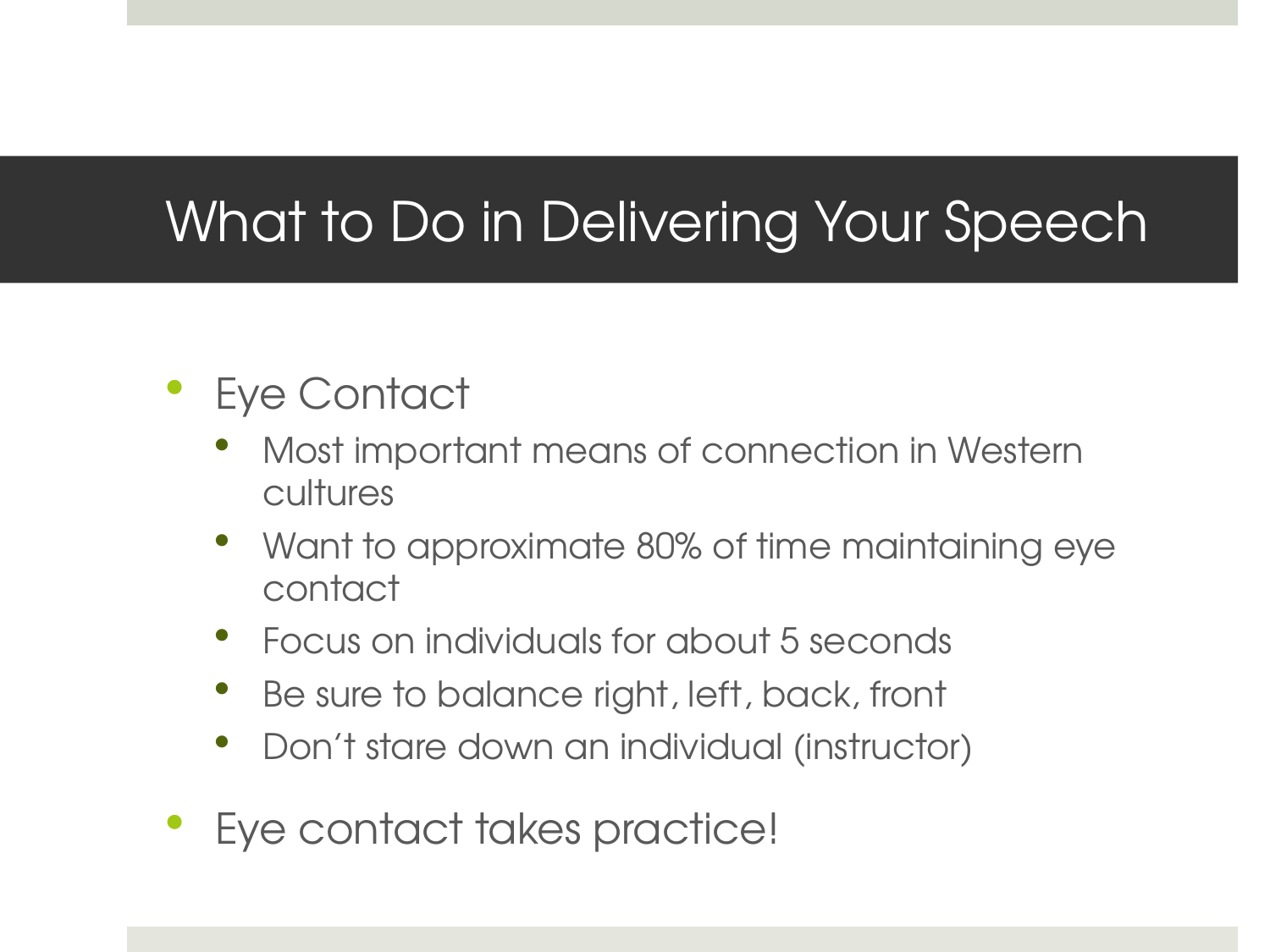

# What to Do in Delivering Your Speech
Eye Contact
Most important means of connection in Western cultures
Want to approximate 80% of time maintaining eye contact
Focus on individuals for about 5 seconds
Be sure to balance right, left, back, front
Don’t stare down an individual (instructor)
Eye contact takes practice!